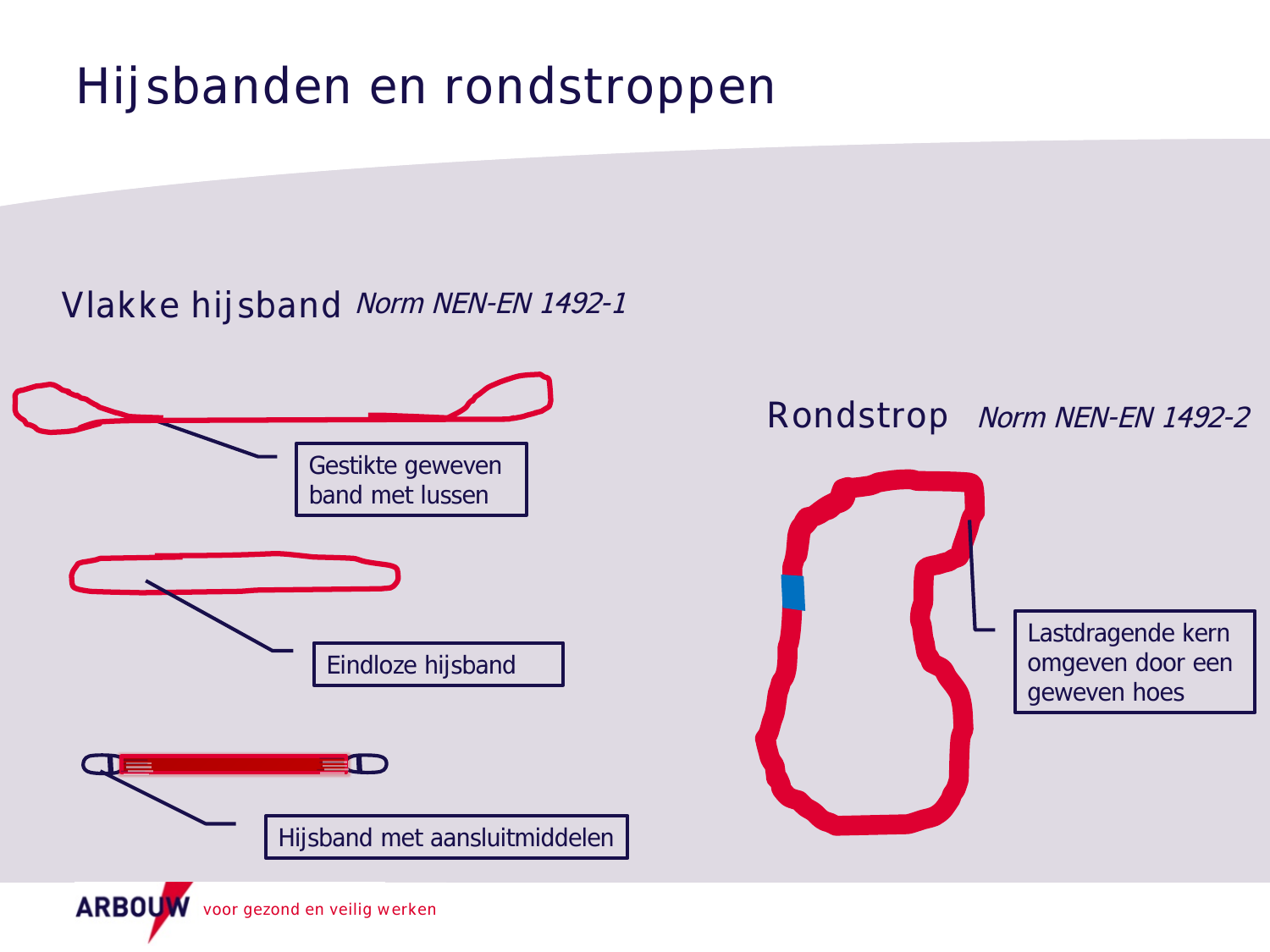

# Hijsbanden en rondstroppen

Vlakke hijsband
Norm NEN-EN 1492-1

Rondstrop
Norm NEN-EN 1492-2

Gestikte geweven band met lussen

Lastdragende kern omgeven door een geweven hoes
Eindloze hijsband

Hijsband met aansluitmiddelen